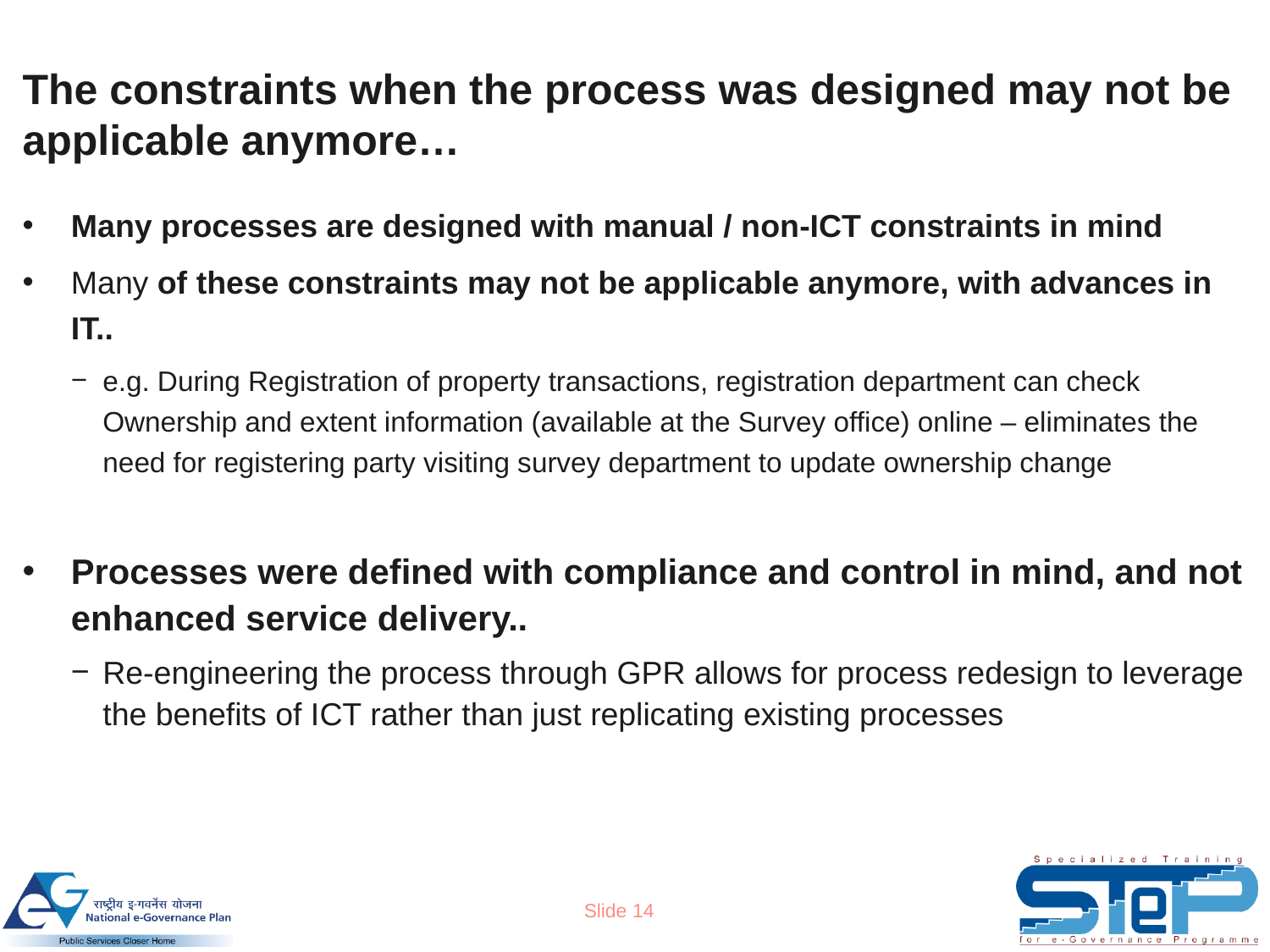

# The constraints when the process was designed may not be applicable anymore…
Many processes are designed with manual / non-ICT constraints in mind
Many of these constraints may not be applicable anymore, with advances in IT..
e.g. During Registration of property transactions, registration department can check Ownership and extent information (available at the Survey office) online – eliminates the need for registering party visiting survey department to update ownership change

Processes were defined with compliance and control in mind, and not enhanced service delivery..
Re-engineering the process through GPR allows for process redesign to leverage the benefits of ICT rather than just replicating existing processes